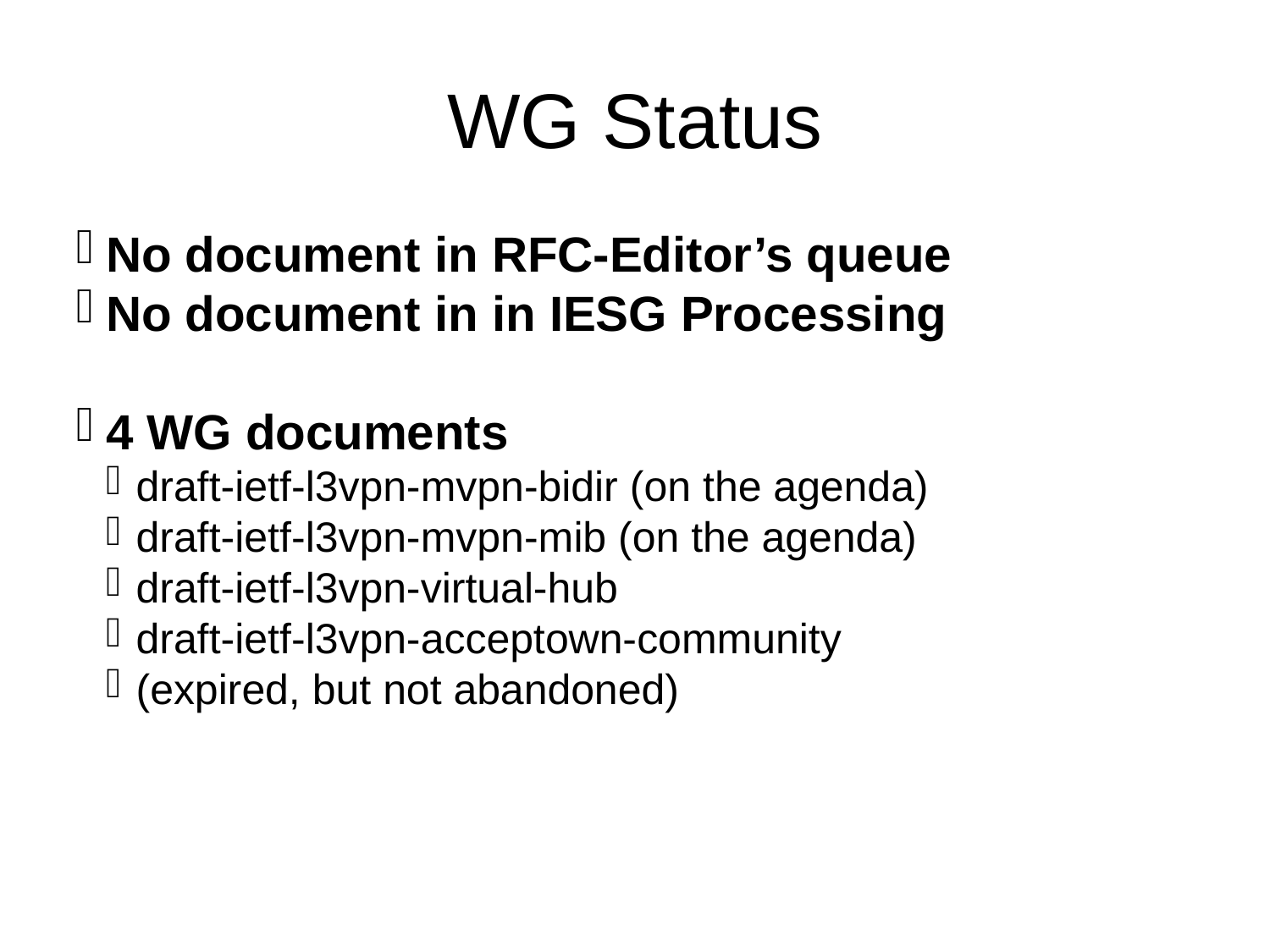

WG Status
No document in RFC-Editor’s queue
No document in in IESG Processing

4 WG documents
draft-ietf-l3vpn-mvpn-bidir (on the agenda)
draft-ietf-l3vpn-mvpn-mib (on the agenda)
draft-ietf-l3vpn-virtual-hub
draft-ietf-l3vpn-acceptown-community
(expired, but not abandoned)